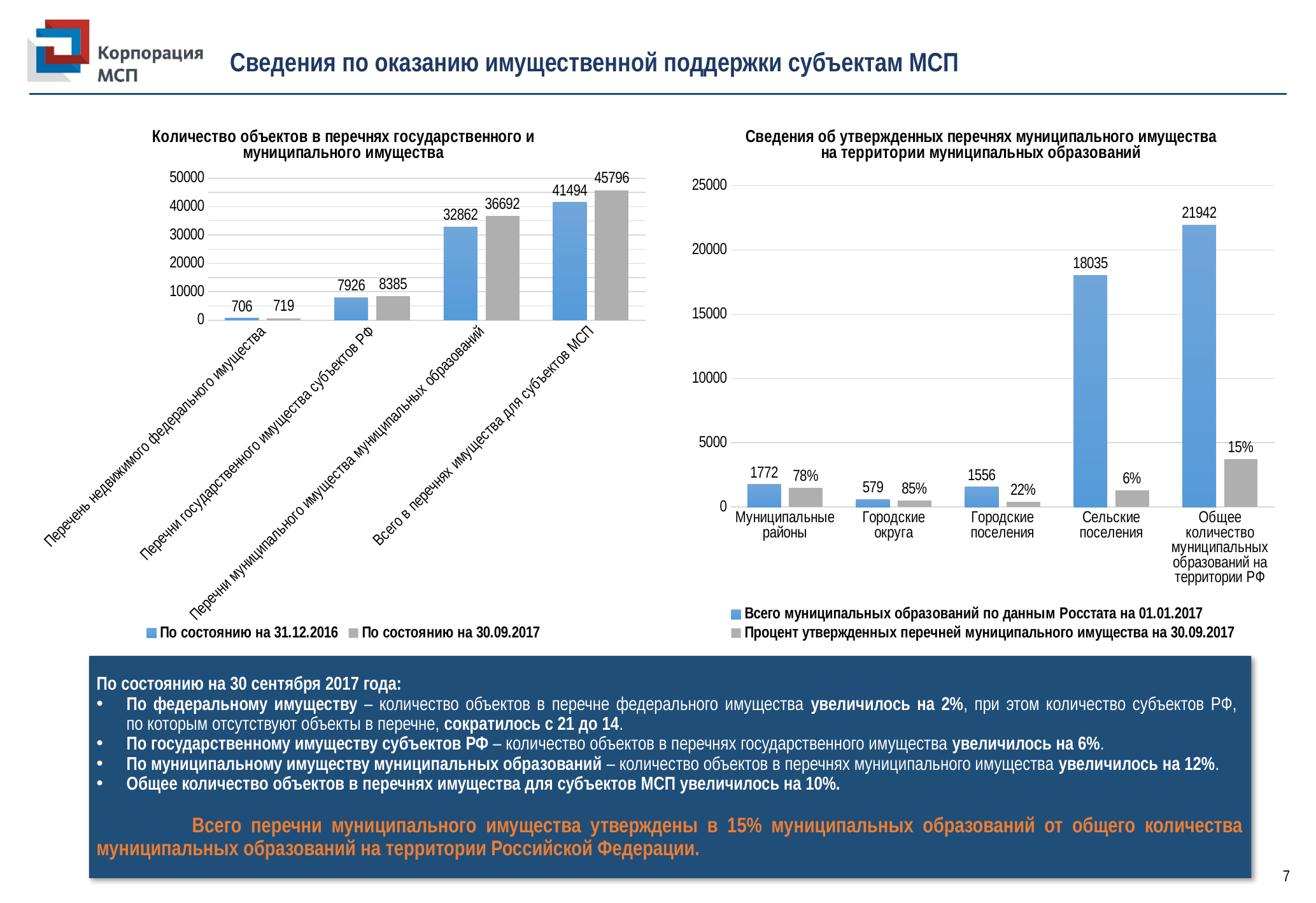

Сведения по оказанию имущественной поддержки субъектам МСП

### Chart: Количество объектов в перечнях государственного и муниципального имущества

| Category | По состоянию на 31.12.2016 | По состоянию на 30.09.2017 |
|---|---|---|
| Перечень недвижимого федерального имущества | 706.0 | 719.0 |
| Перечни государственного имущества субъектов РФ | 7926.0 | 8385.0 |
| Перечни муниципального имущества муниципальных образований | 32862.0 | 36692.0 |
| Всего в перечнях имущества для субъектов МСП | 41494.0 | 45796.0 |

### Chart: Сведения об утвержденных перечнях муниципального имущества
на территории муниципальных образований

| Category | Всего муниципальных образований по данным Росстата на 01.01.2017 | Процент утвержденных перечней муниципального имущества на 30.09.2017 |
|---|---|---|
| Муниципальные районы | 1772.0 | 1482.0 |
| Городские округа | 579.0 | 517.0 |
| Городские поселения | 1556.0 | 429.0 |
| Сельские поселения | 18035.0 | 1279.0 |
| Общее количество муниципальных образований на территории РФ | 21942.0 | 3707.0 |
По состоянию на 30 сентября 2017 года:
По федеральному имуществу – количество объектов в перечне федерального имущества увеличилось на 2%, при этом количество субъектов РФ,
по которым отсутствуют объекты в перечне, сократилось с 21 до 14.
По государственному имуществу субъектов РФ – количество объектов в перечнях государственного имущества увеличилось на 6%.
По муниципальному имуществу муниципальных образований – количество объектов в перечнях муниципального имущества увеличилось на 12%.
Общее количество объектов в перечнях имущества для субъектов МСП увеличилось на 10%.

	Всего перечни муниципального имущества утверждены в 15% муниципальных образований от общего количества муниципальных образований на территории Российской Федерации.
7